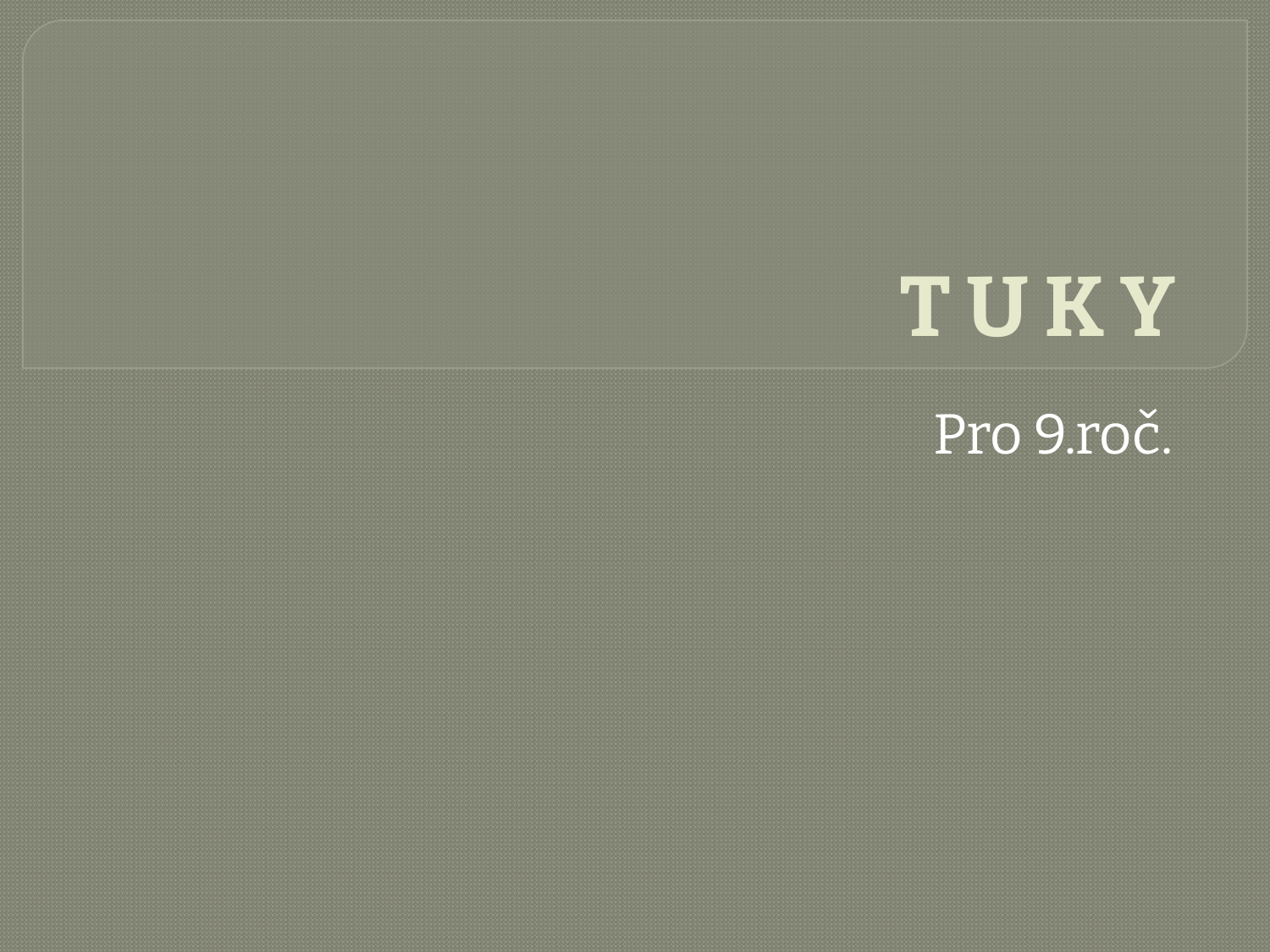

# T U K Y
Pro 9.roč.